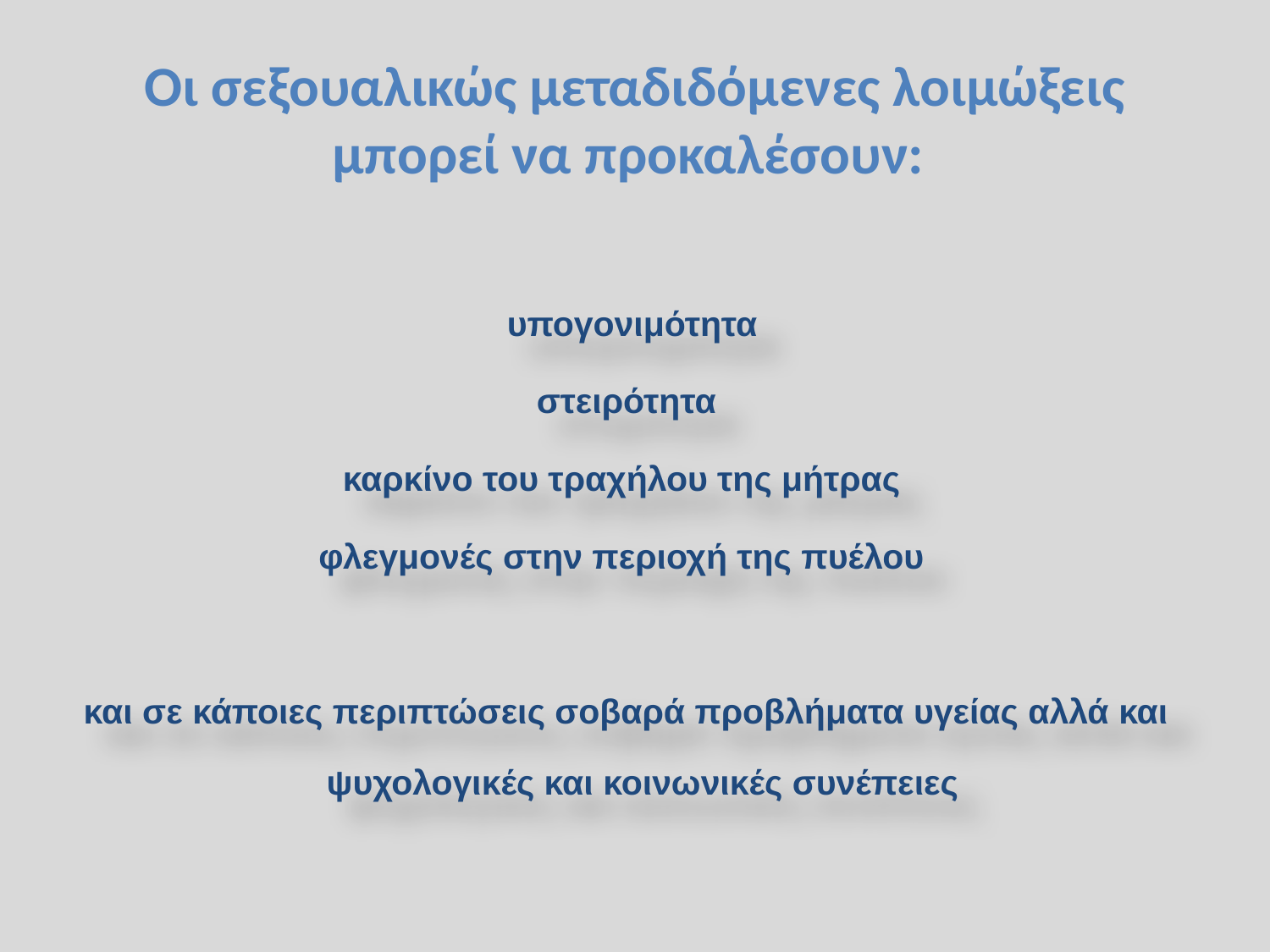

# Οι σεξουαλικώς μεταδιδόμενες λοιμώξεις μπορεί να προκαλέσουν:
   υπογονιμότητα
στειρότητα
καρκίνο του τραχήλου της μήτρας
φλεγμονές στην περιοχή της πυέλου

και σε κάποιες περιπτώσεις σοβαρά προβλήματα υγείας αλλά και ψυχολογικές και κοινωνικές συνέπειες